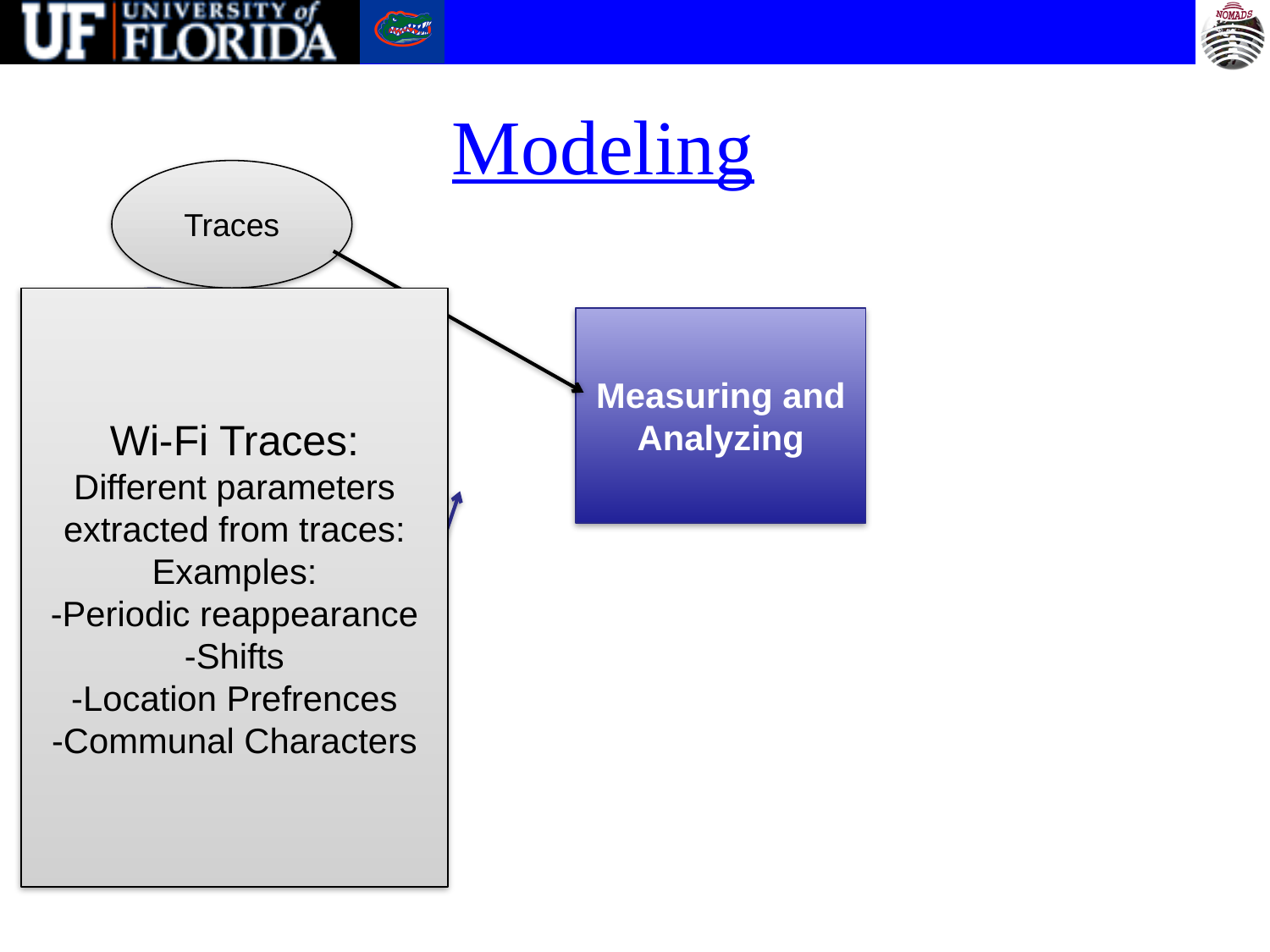

# Modeling
Traces
Wi-Fi Traces:
Different parameters extracted from traces:
Examples:
-Periodic reappearance
-Shifts
-Location Prefrences
-Communal Characters
Floor Plans
Measuring and Analyzing
Node Rule

Arrival/Departure process